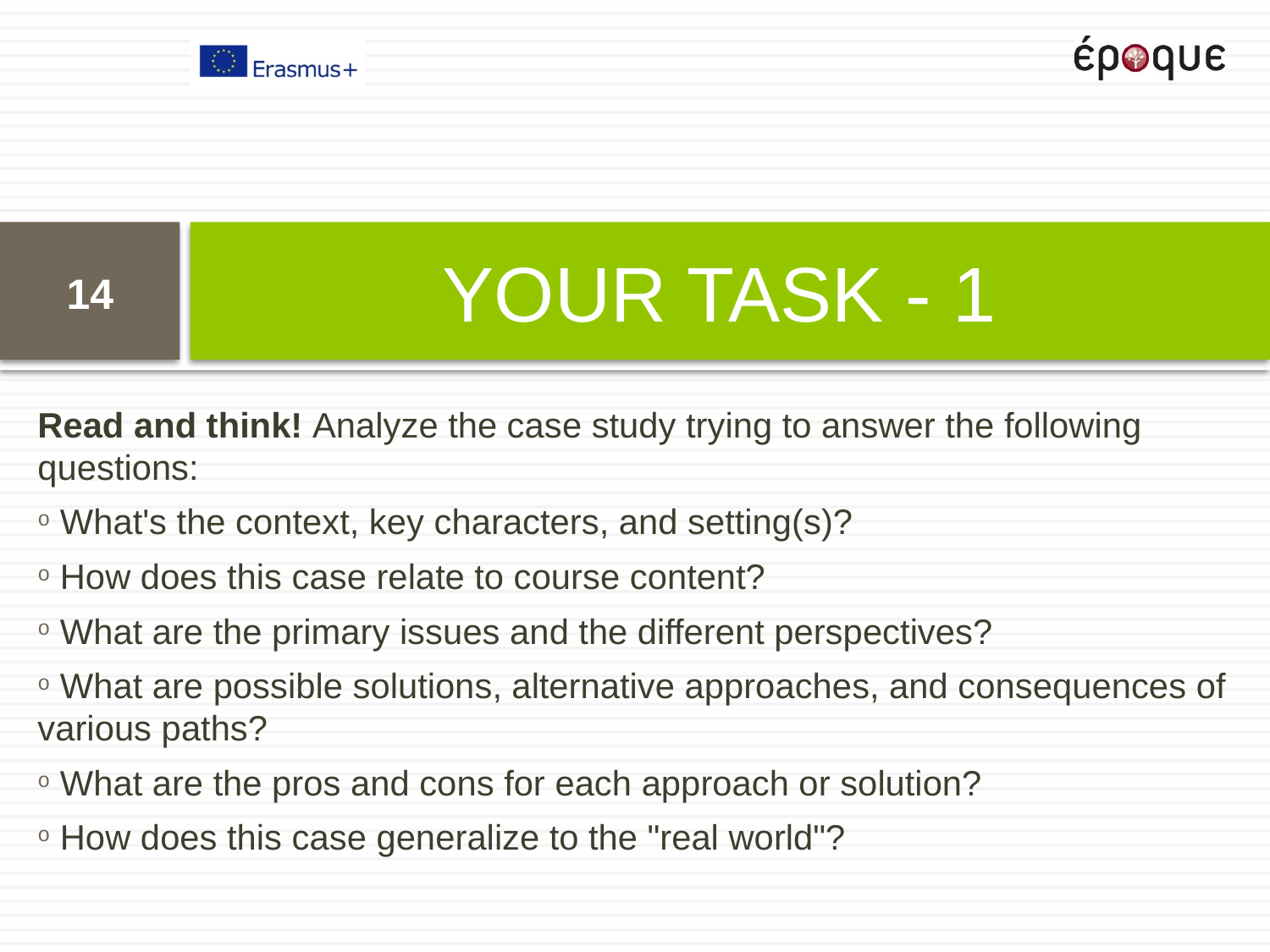

# YOUR TASK - 1
14
Read and think! Analyze the case study trying to answer the following questions:
 What's the context, key characters, and setting(s)?
 How does this case relate to course content?
 What are the primary issues and the different perspectives?
 What are possible solutions, alternative approaches, and consequences of various paths?
 What are the pros and cons for each approach or solution?
 How does this case generalize to the "real world"?